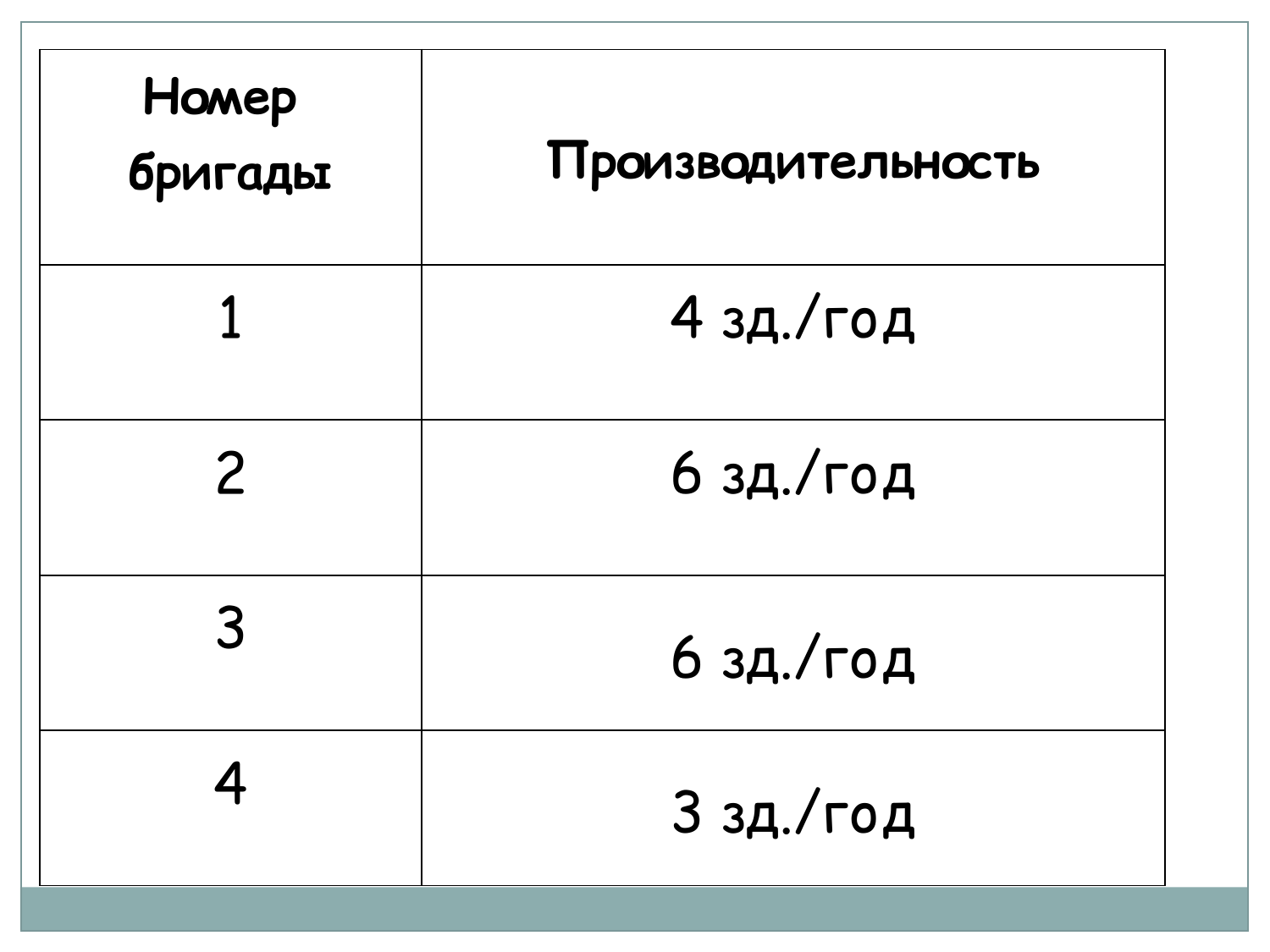

| Номер бригады | Производительность |
| --- | --- |
| 1 | 4 зд./год |
| 2 | 6 зд./год |
| 3 | 6 зд./год |
| 4 | 3 зд./год |